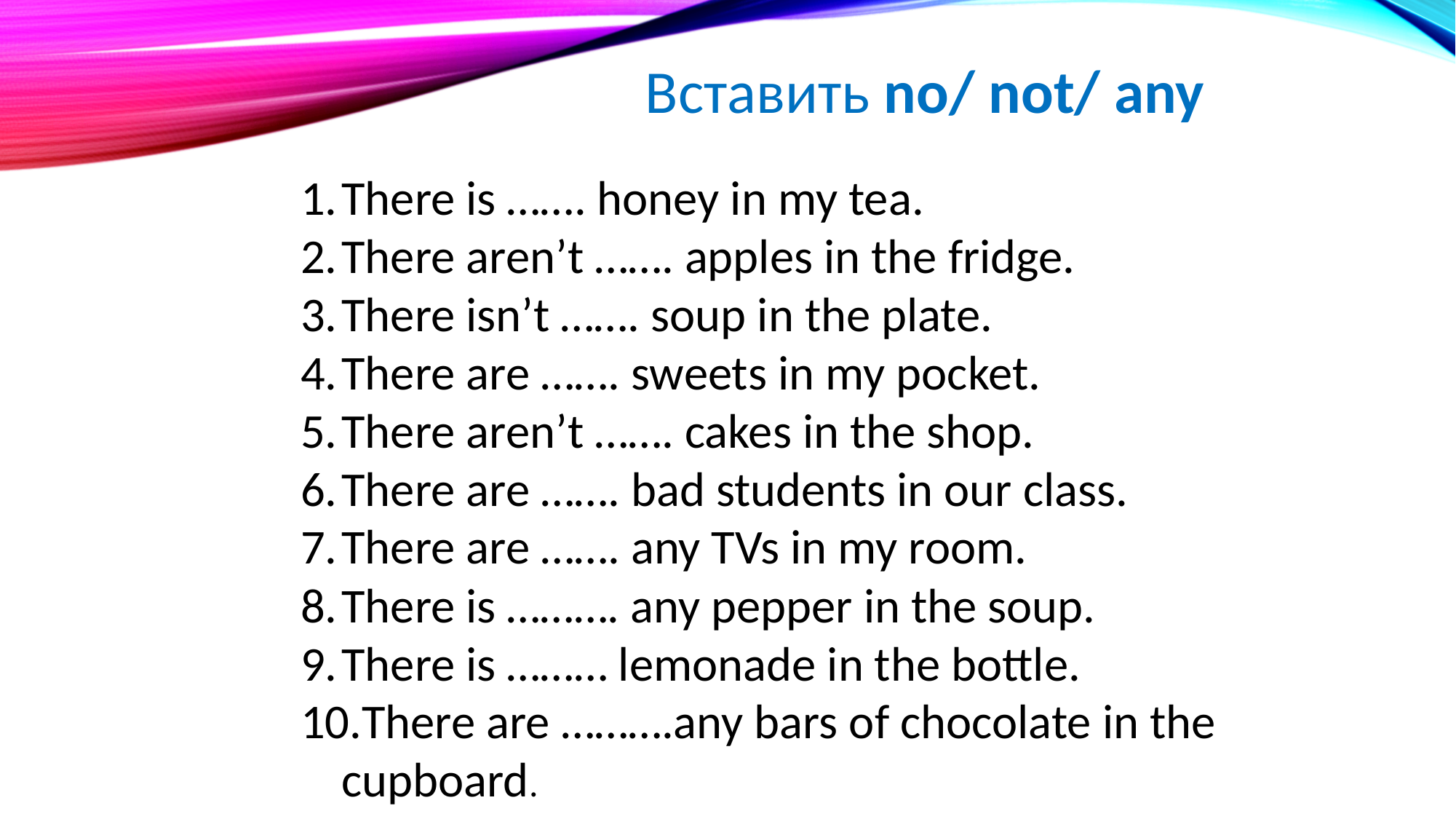

Вставить no/ not/ any
There is ……. honey in my tea.
There aren’t ……. apples in the fridge.
There isn’t ……. soup in the plate.
There are ……. sweets in my pocket.
There aren’t ……. cakes in the shop.
There are ……. bad students in our class.
There are ……. any TVs in my room.
There is ………. any pepper in the soup.
There is ……… lemonade in the bottle.
There are ……….any bars of chocolate in the cupboard.